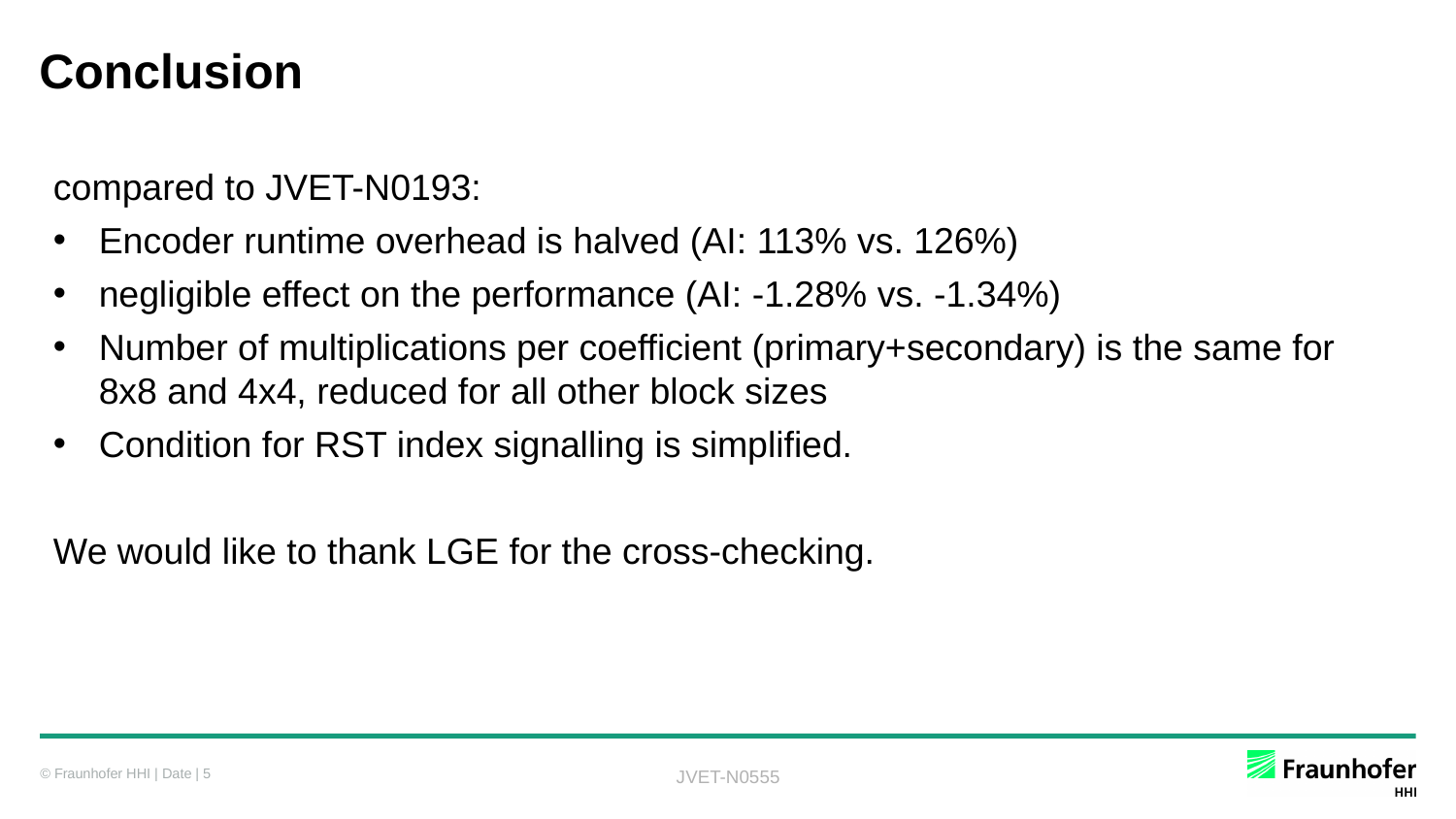

# Conclusion

compared to JVET-N0193:
Encoder runtime overhead is halved (AI: 113% vs. 126%)
negligible effect on the performance (AI: -1.28% vs. -1.34%)
Number of multiplications per coefficient (primary+secondary) is the same for 8x8 and 4x4, reduced for all other block sizes
Condition for RST index signalling is simplified.

We would like to thank LGE for the cross-checking.

JVET-N0555